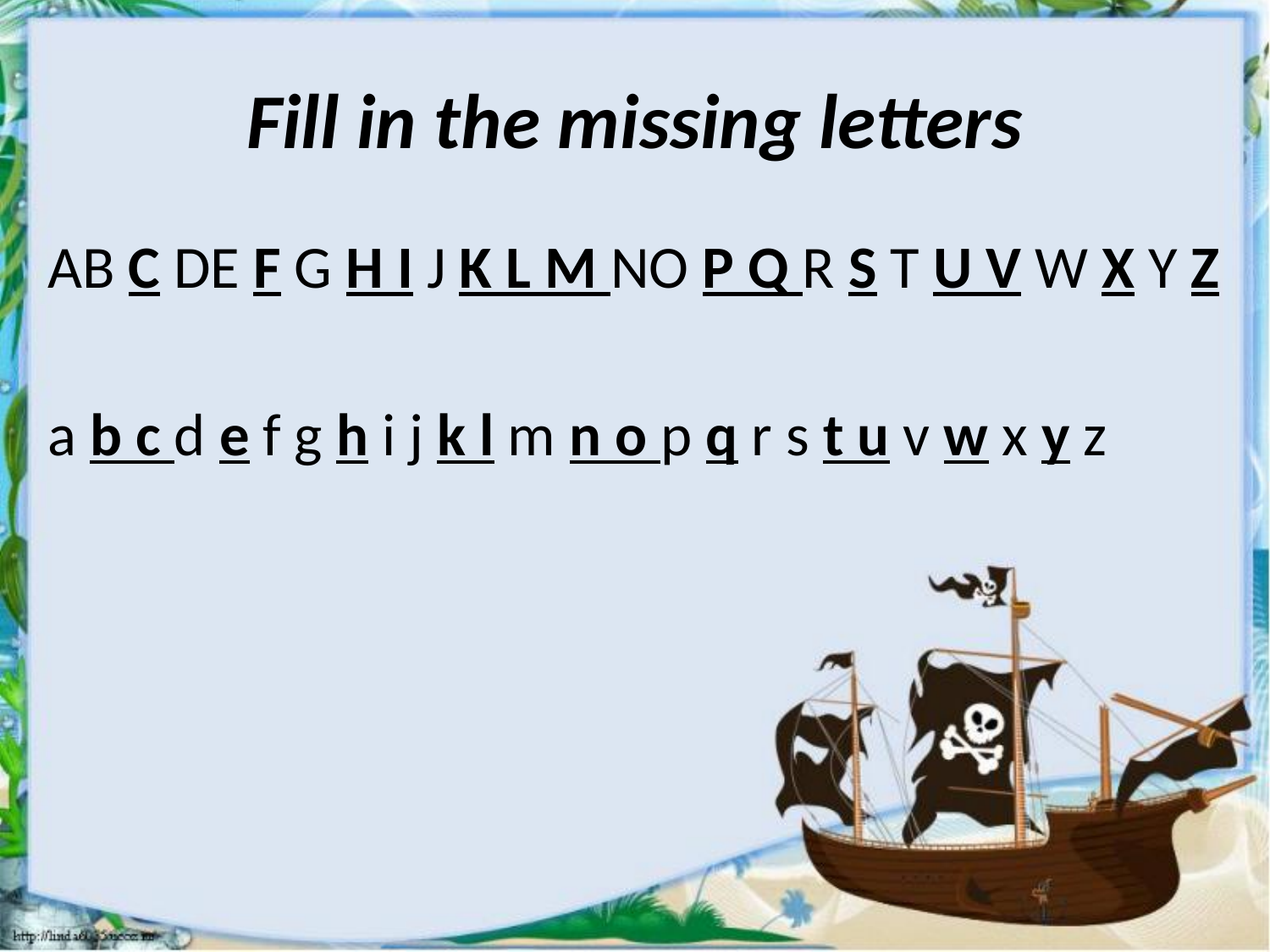

# Fill in the missing letters
AB C DE F G H I J K L M NO P Q R S T U V W X Y Z

a b c d e f g h i j k l m n o p q r s t u v w x y z